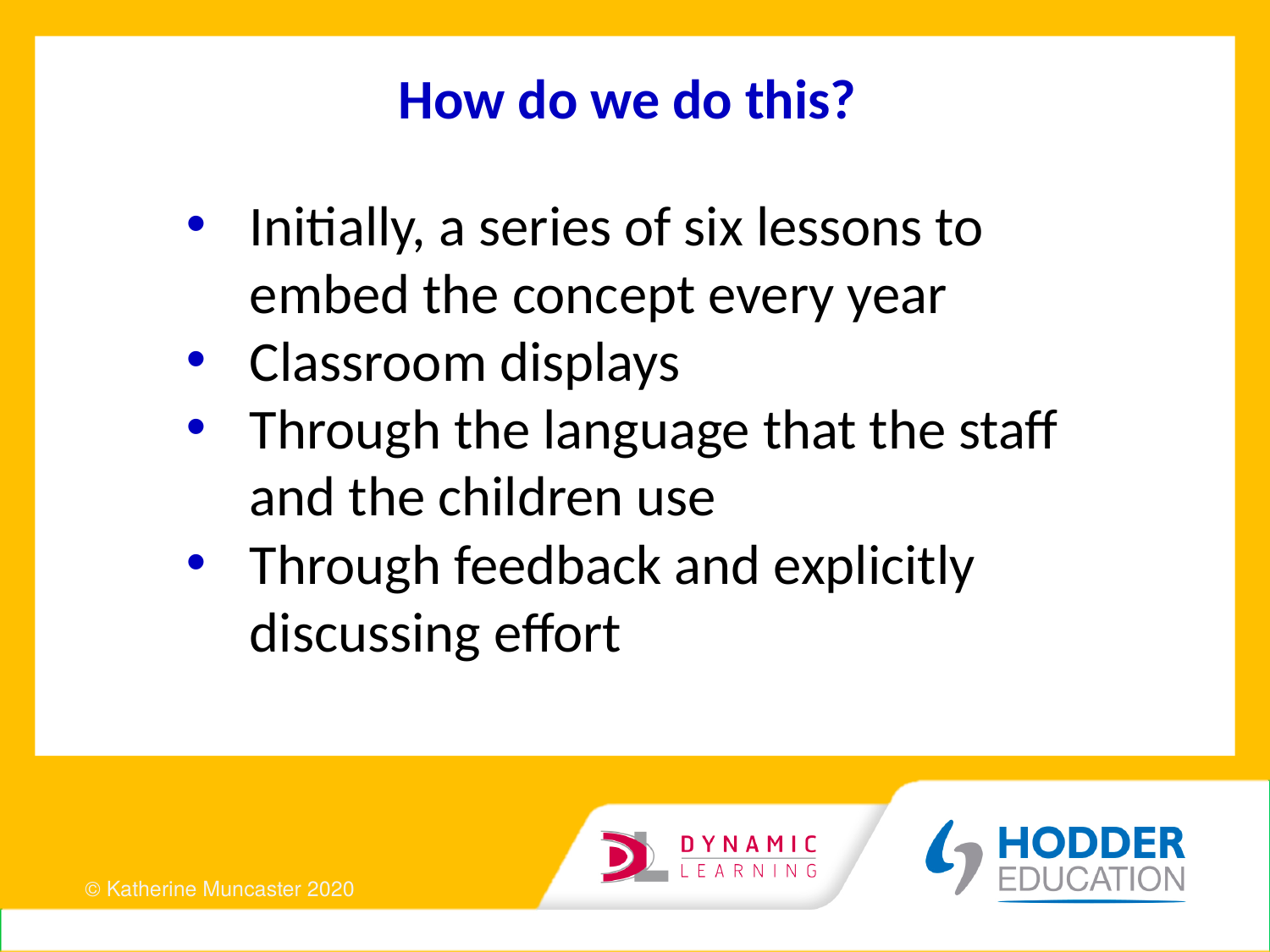

# How do we do this?
Initially, a series of six lessons to embed the concept every year
Classroom displays
Through the language that the staff and the children use
Through feedback and explicitly discussing effort